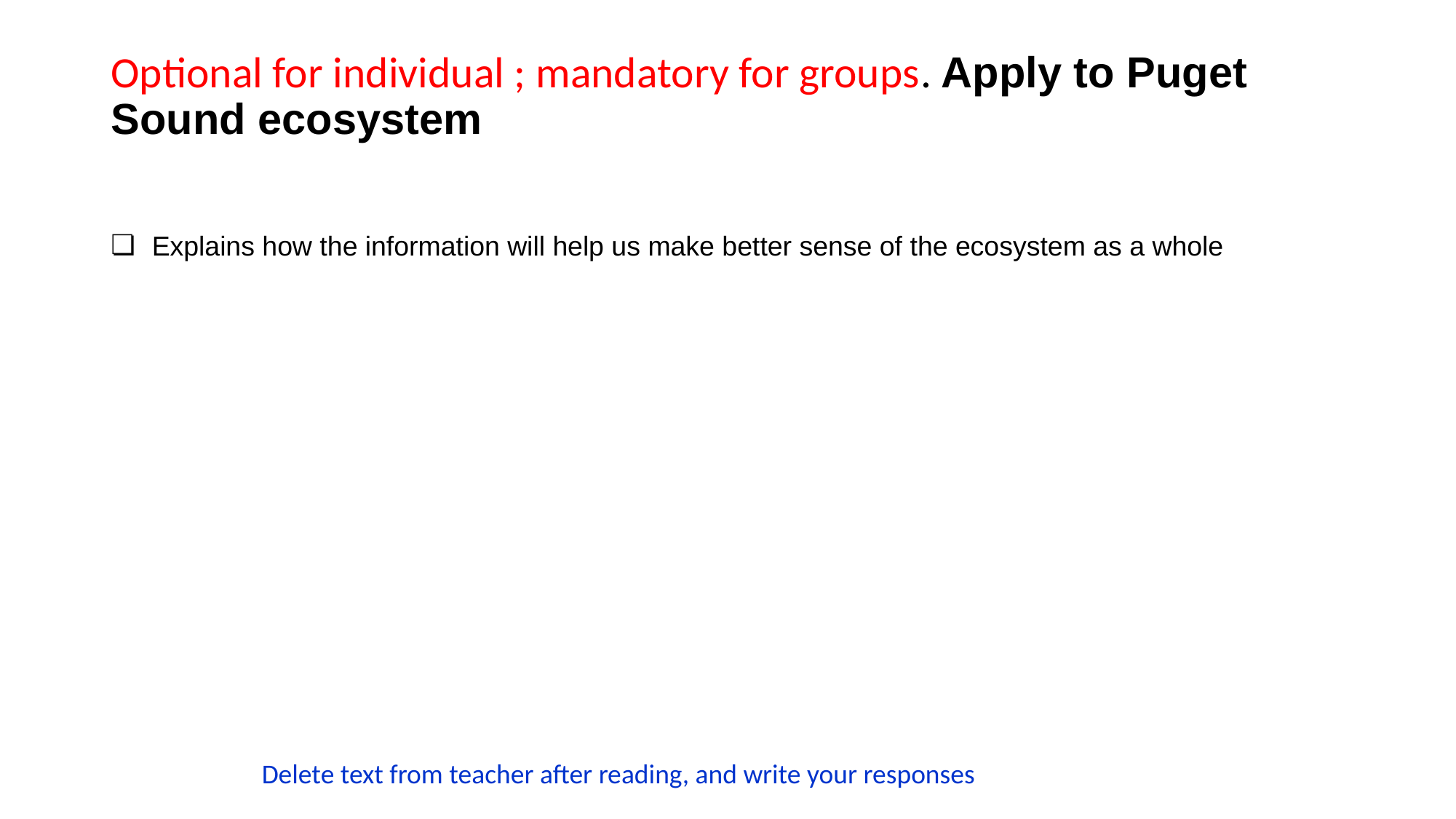

# Optional for individual ; mandatory for groups. Apply to Puget Sound ecosystem
Explains how the information will help us make better sense of the ecosystem as a whole
Delete text from teacher after reading, and write your responses